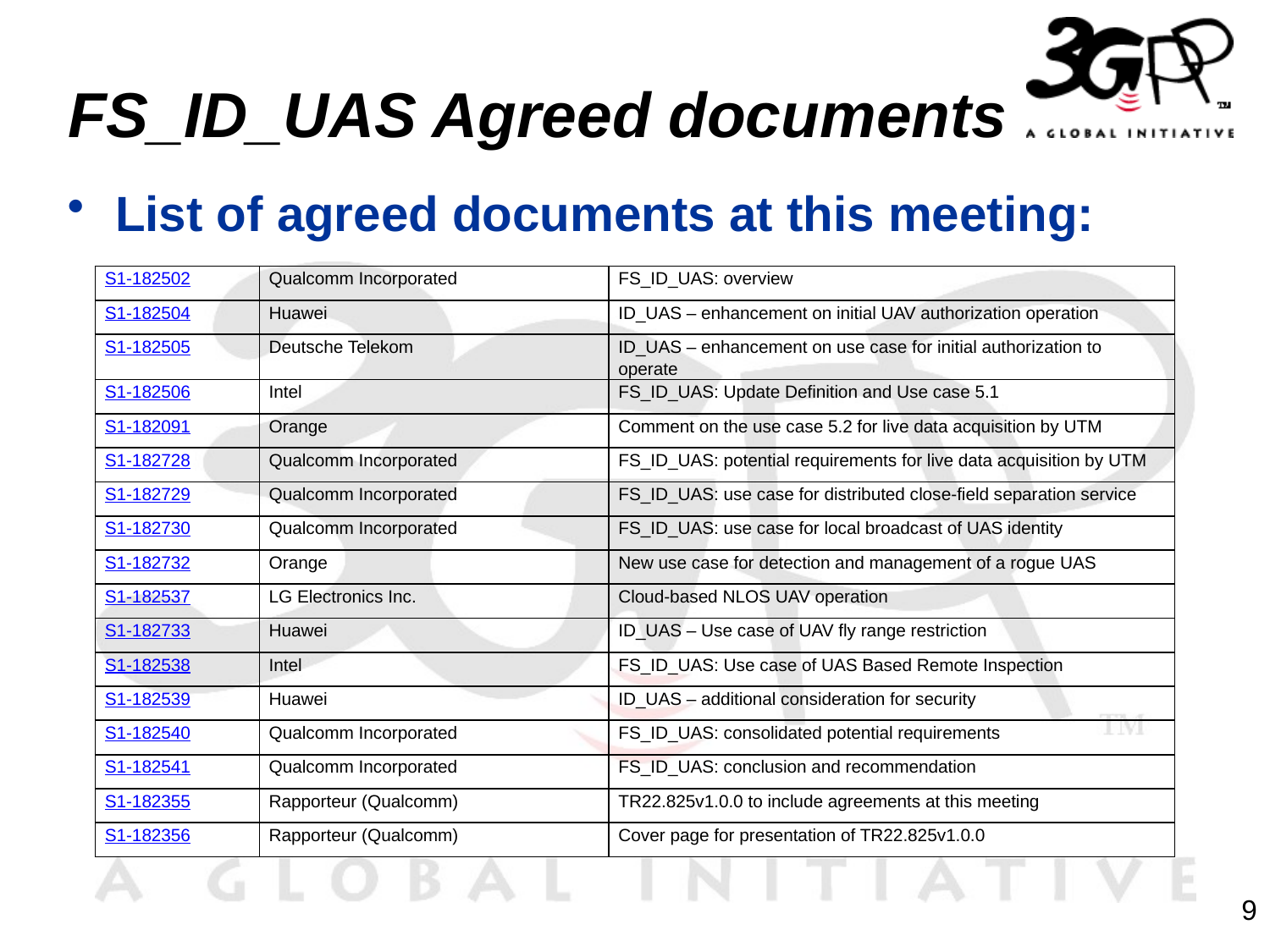

# FS_ID_UAS Agreed documents
List of agreed documents at this meeting:

| S1-182502 | Qualcomm Incorporated | FS\_ID\_UAS: overview |
| --- | --- | --- |
| S1-182504 | Huawei | ID\_UAS – enhancement on initial UAV authorization operation |
| S1-182505 | Deutsche Telekom | ID\_UAS – enhancement on use case for initial authorization to operate |
| S1-182506 | Intel | FS\_ID\_UAS: Update Definition and Use case 5.1 |
| S1-182091 | Orange | Comment on the use case 5.2 for live data acquisition by UTM |
| S1-182728 | Qualcomm Incorporated | FS\_ID\_UAS: potential requirements for live data acquisition by UTM |
| S1-182729 | Qualcomm Incorporated | FS\_ID\_UAS: use case for distributed close-field separation service |
| S1-182730 | Qualcomm Incorporated | FS\_ID\_UAS: use case for local broadcast of UAS identity |
| S1-182732 | Orange | New use case for detection and management of a rogue UAS |
| S1-182537 | LG Electronics Inc. | Cloud-based NLOS UAV operation |
| S1-182733 | Huawei | ID\_UAS – Use case of UAV fly range restriction |
| S1-182538 | Intel | FS\_ID\_UAS: Use case of UAS Based Remote Inspection |
| S1-182539 | Huawei | ID\_UAS – additional consideration for security |
| S1-182540 | Qualcomm Incorporated | FS\_ID\_UAS: consolidated potential requirements |
| S1-182541 | Qualcomm Incorporated | FS\_ID\_UAS: conclusion and recommendation |
| S1-182355 | Rapporteur (Qualcomm) | TR22.825v1.0.0 to include agreements at this meeting |
| S1-182356 | Rapporteur (Qualcomm) | Cover page for presentation of TR22.825v1.0.0 |
9